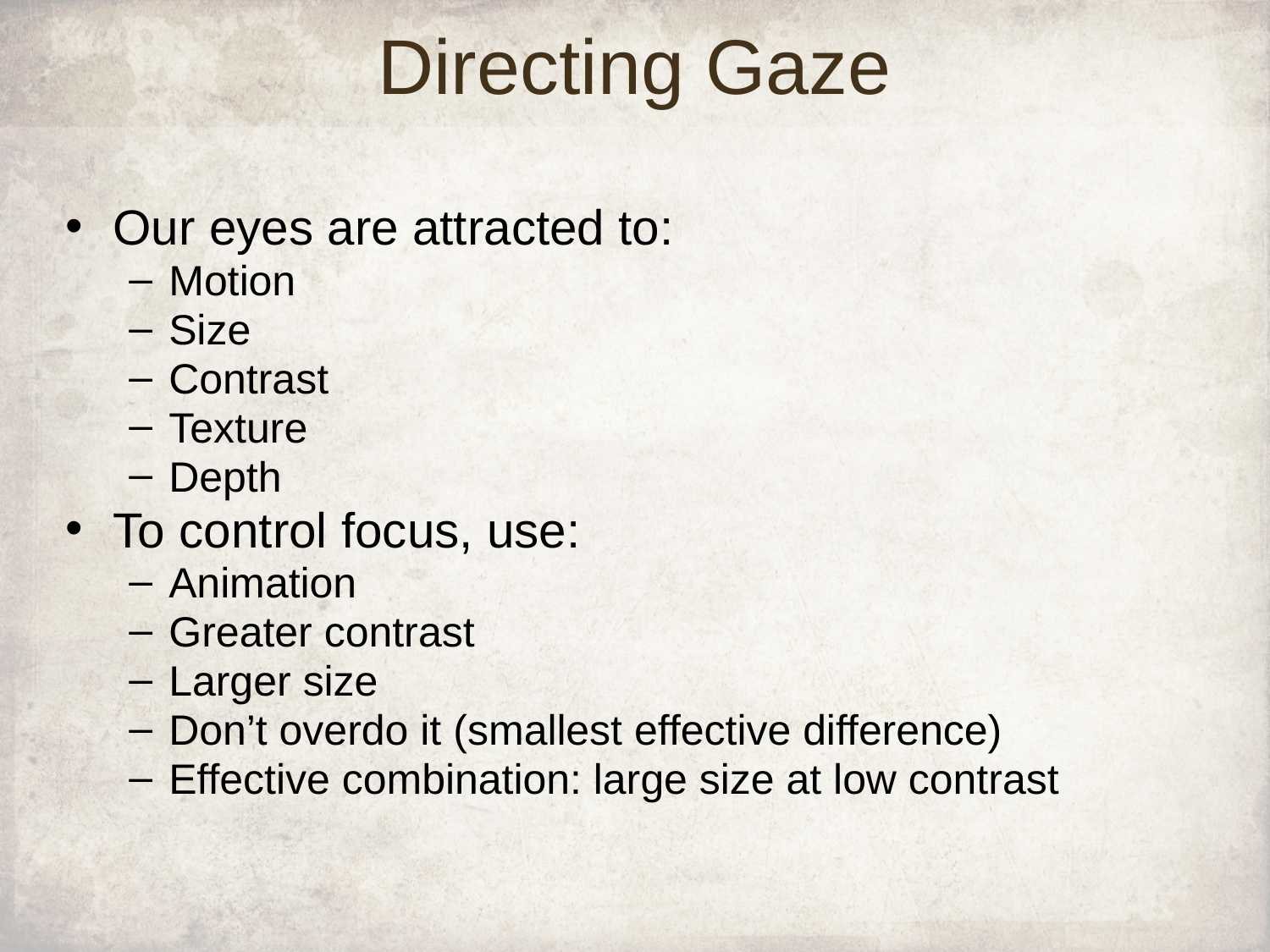

# Directing Gaze
Our eyes are attracted to:
Motion
Size
Contrast
Texture
Depth
To control focus, use:
Animation
Greater contrast
Larger size
Don’t overdo it (smallest effective difference)
Effective combination: large size at low contrast